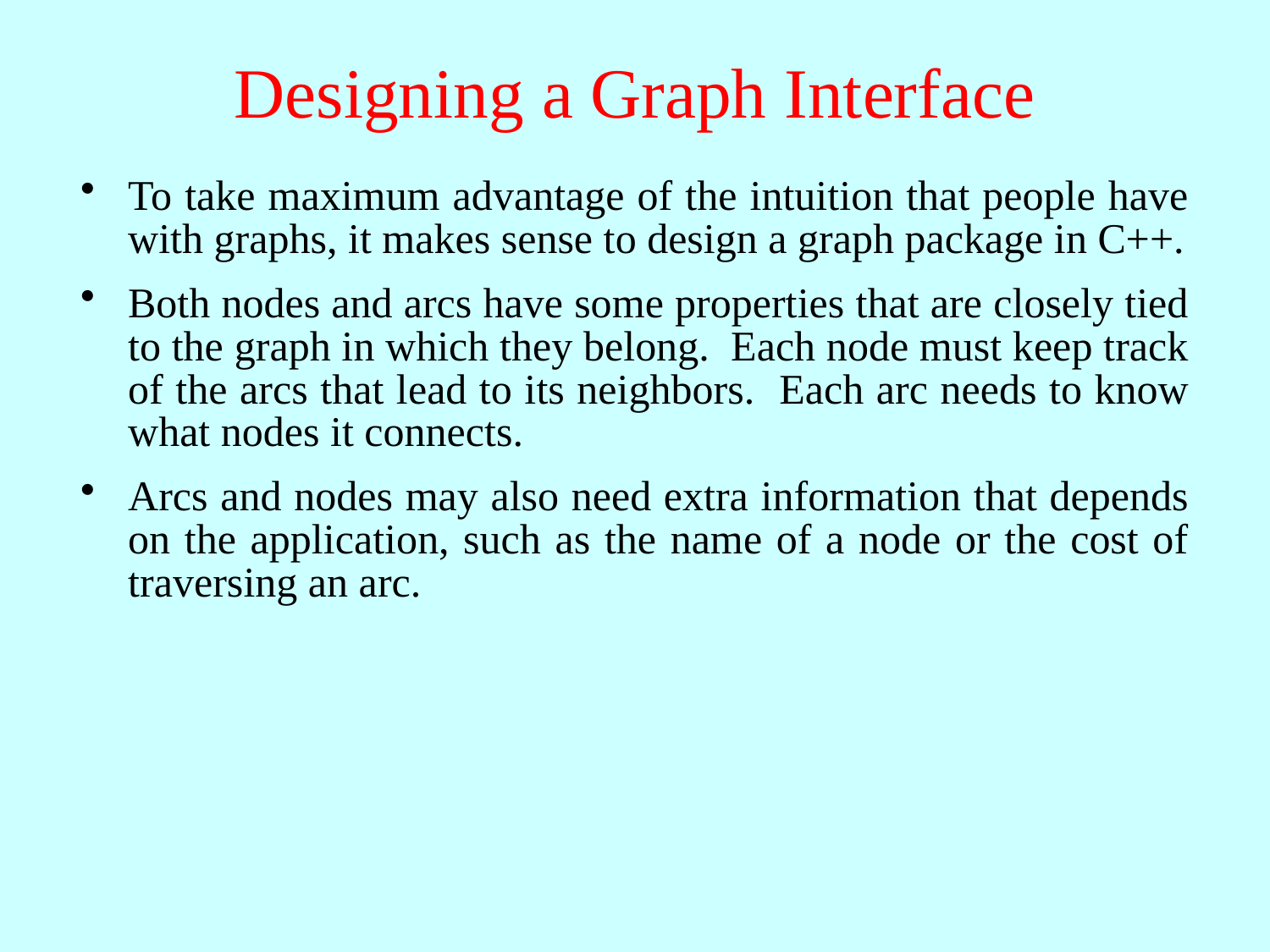

# Designing a Graph Interface
To take maximum advantage of the intuition that people have with graphs, it makes sense to design a graph package in C++.
Both nodes and arcs have some properties that are closely tied to the graph in which they belong.  Each node must keep track of the arcs that lead to its neighbors.  Each arc needs to know what nodes it connects.
Arcs and nodes may also need extra information that depends on the application, such as the name of a node or the cost of traversing an arc.